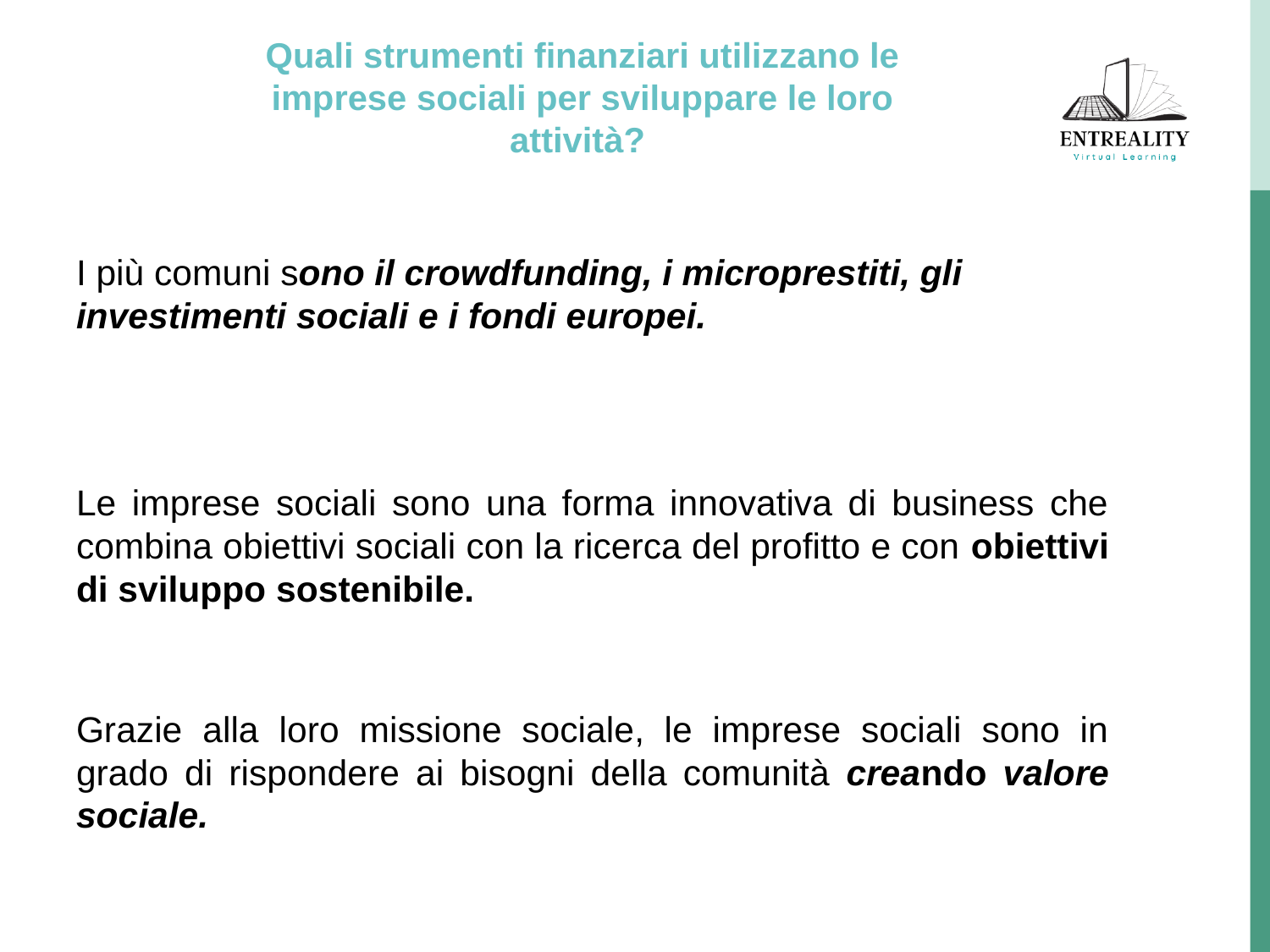

# Quali strumenti finanziari utilizzano le imprese sociali per sviluppare le loro attività?

I più comuni sono il crowdfunding, i microprestiti, gli investimenti sociali e i fondi europei.

Le imprese sociali sono una forma innovativa di business che combina obiettivi sociali con la ricerca del profitto e con obiettivi di sviluppo sostenibile.

Grazie alla loro missione sociale, le imprese sociali sono in grado di rispondere ai bisogni della comunità creando valore sociale.